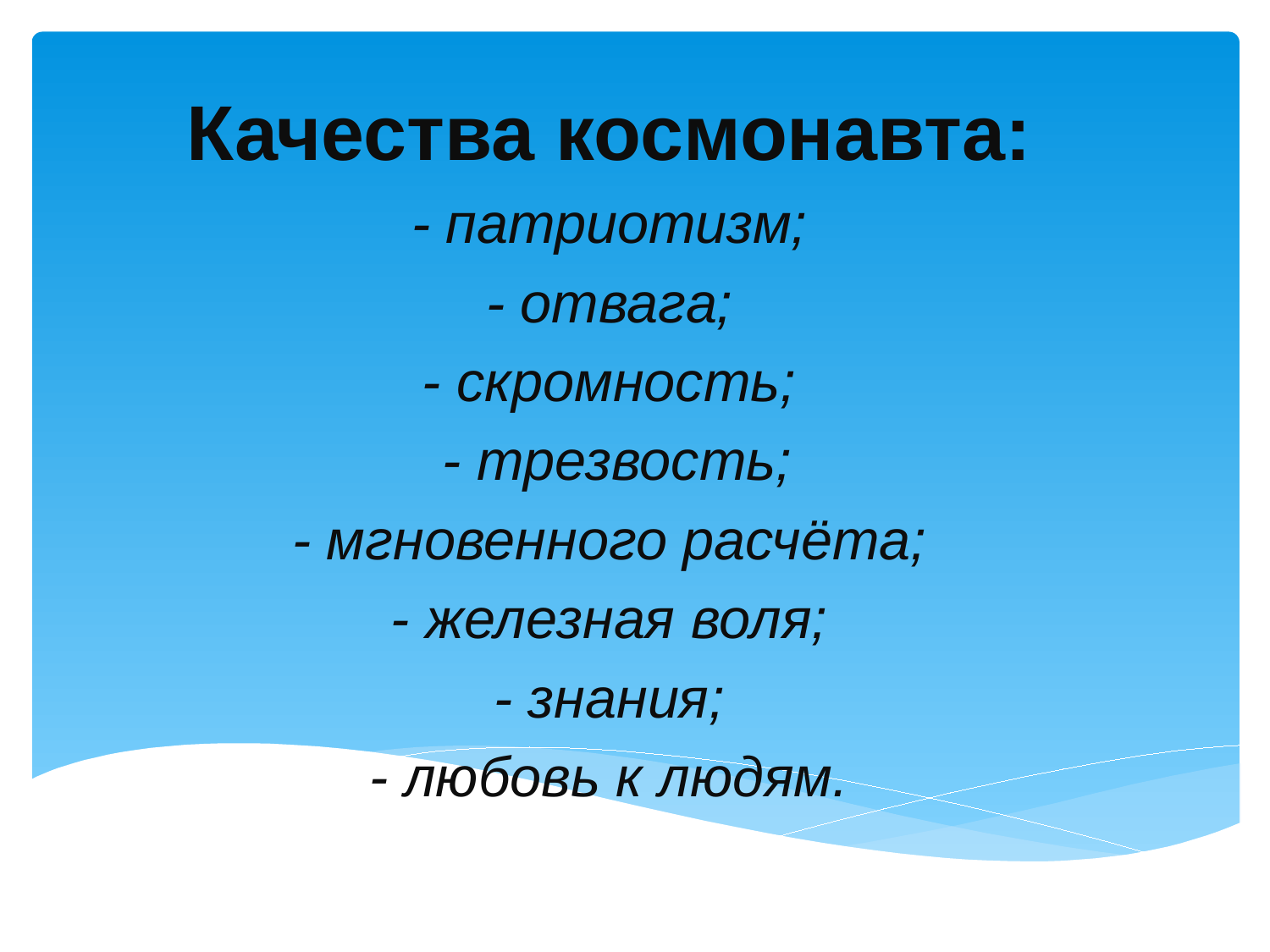

Качества космонавта:
- патриотизм;
- отвага;
- скромность;
 - трезвость;
- мгновенного расчёта;
- железная воля;
- знания;
- любовь к людям.